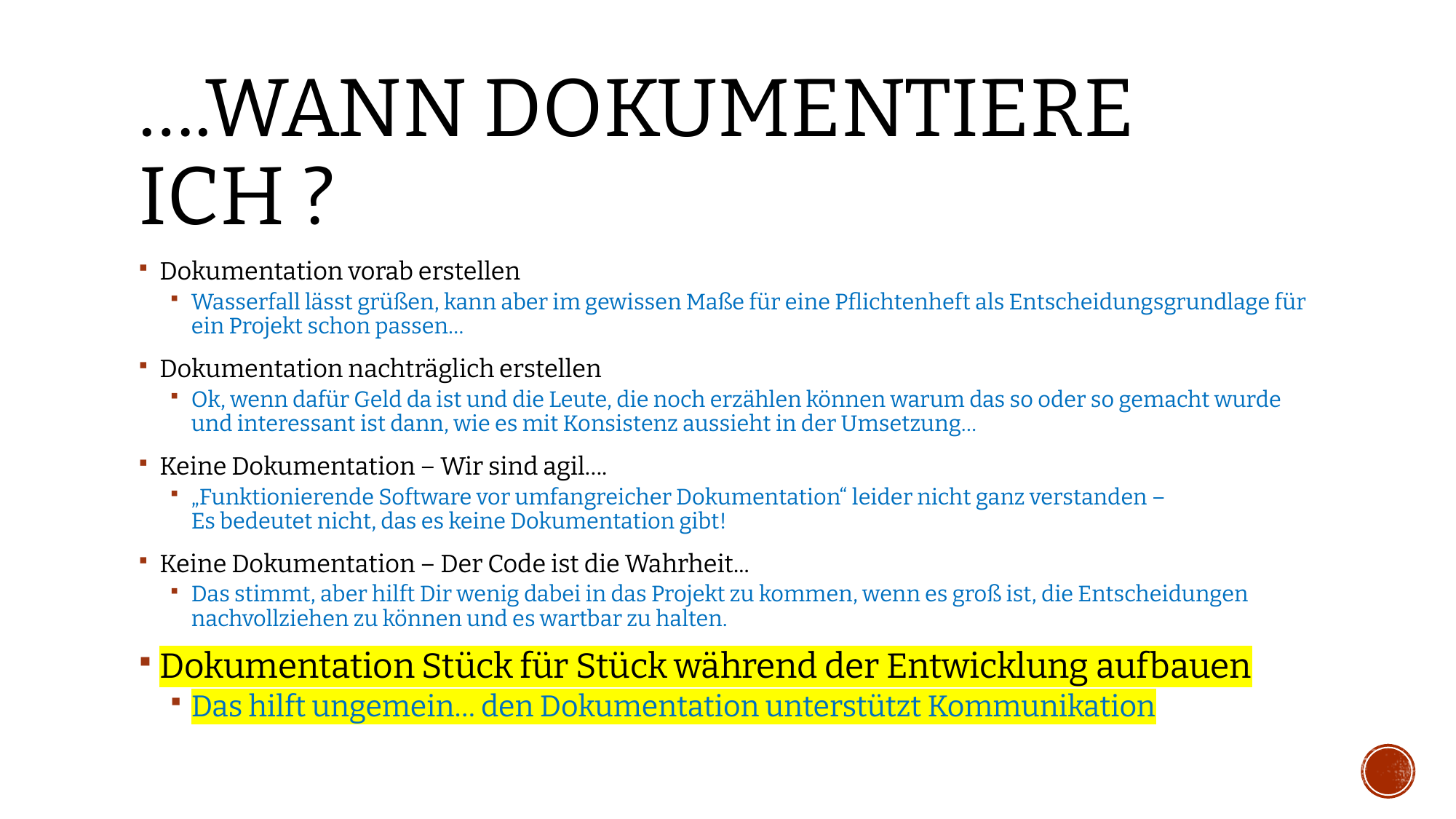

# ….WANN DOKUMENTIERe ich ?
Dokumentation vorab erstellen
Wasserfall lässt grüßen, kann aber im gewissen Maße für eine Pflichtenheft als Entscheidungsgrundlage für ein Projekt schon passen…
Dokumentation nachträglich erstellen
Ok, wenn dafür Geld da ist und die Leute, die noch erzählen können warum das so oder so gemacht wurde und interessant ist dann, wie es mit Konsistenz aussieht in der Umsetzung…
Keine Dokumentation – Wir sind agil….
„Funktionierende Software vor umfangreicher Dokumentation“ leider nicht ganz verstanden –
Es bedeutet nicht, das es keine Dokumentation gibt!
Keine Dokumentation – Der Code ist die Wahrheit...
Das stimmt, aber hilft Dir wenig dabei in das Projekt zu kommen, wenn es groß ist, die Entscheidungen nachvollziehen zu können und es wartbar zu halten.
Dokumentation Stück für Stück während der Entwicklung aufbauen
Das hilft ungemein… den Dokumentation unterstützt Kommunikation